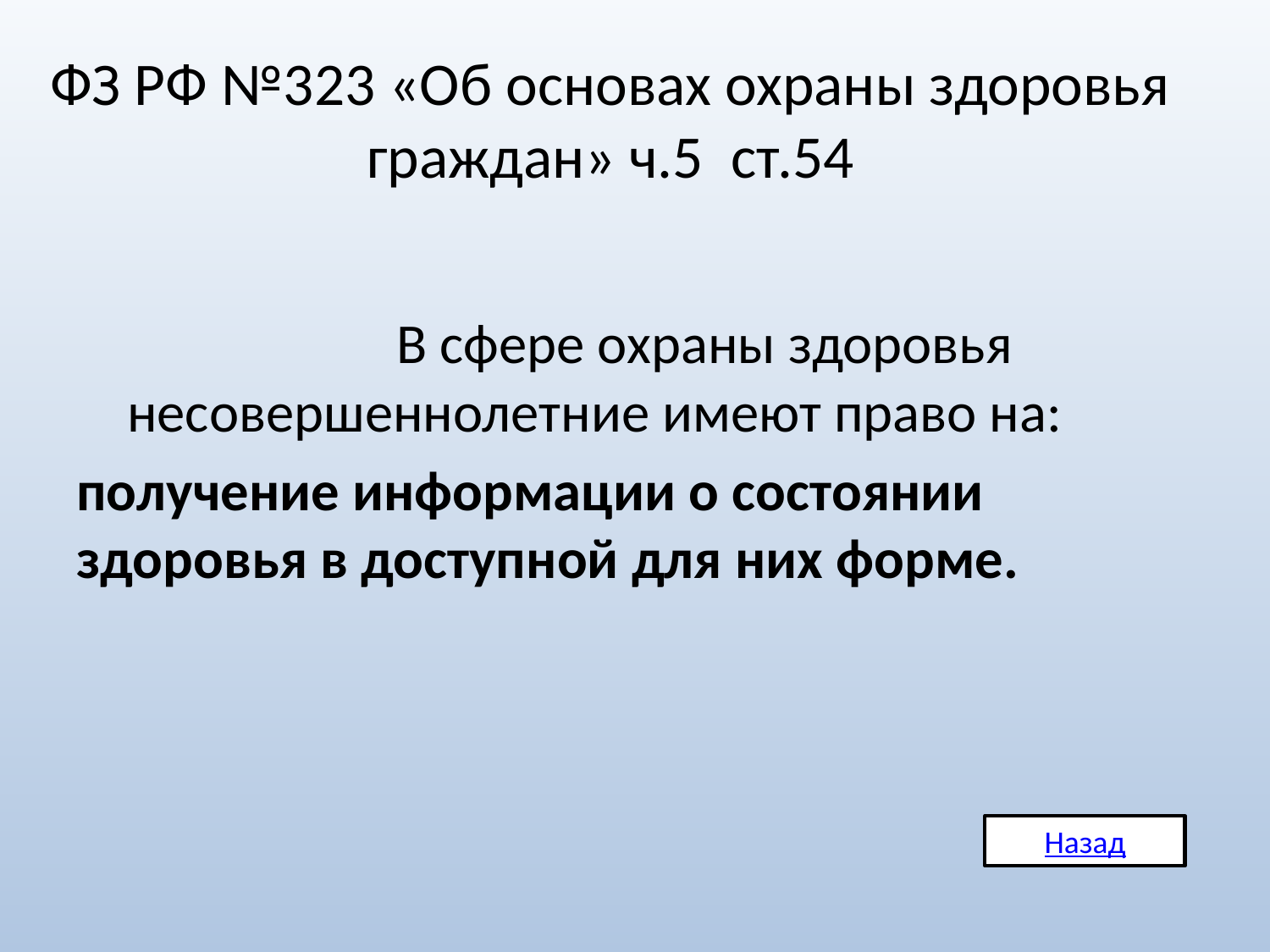

# ФЗ РФ №323 «Об основах охраны здоровья граждан» ч.5  ст.54

	 В сфере охраны здоровья несовершеннолетние имеют право на:
получение информации о состоянии здоровья в доступной для них форме.
Назад